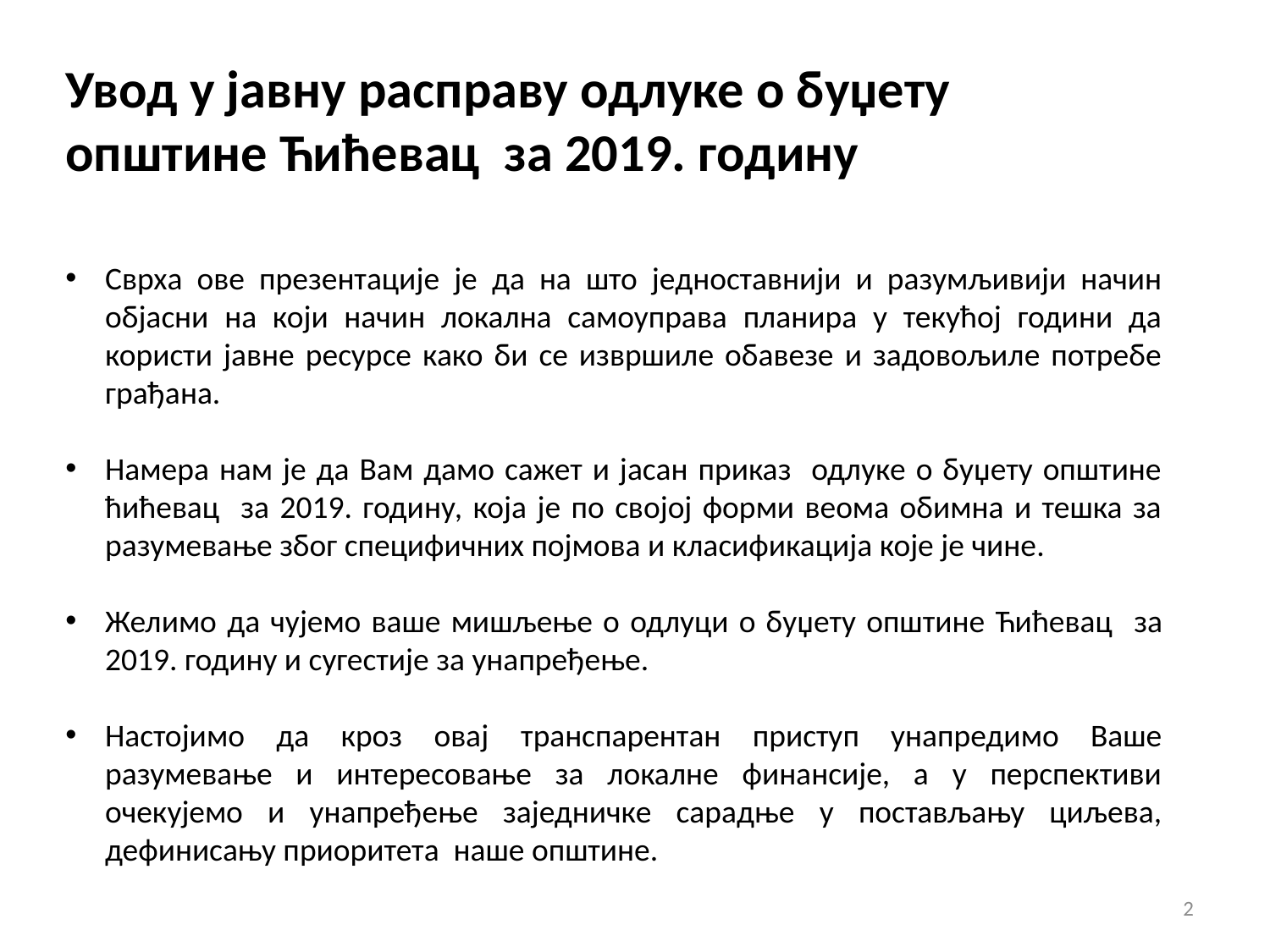

Увод у јавну расправу одлуке о буџету општине Ћићевац  за 2019. годину

Сврха ове презентације је да на што једноставнији и разумљивији начин објасни на који начин локална самоуправа планира у текућој години да користи јавне ресурсе како би се извршиле обавезе и задовољиле потребе грађана.

Намера нам је да Вам дамо сажет и јасан приказ  одлуке о буџету општине ћићевац  за 2019. годину, која је по својој форми веома обимна и тешка за разумевање због специфичних појмова и класификација које је чине.

Желимо да чујемо ваше мишљење о одлуци о буџету општине Ћићевац  за 2019. годину и сугестије за унапређење.

Настојимо да кроз овај транспарентан приступ унапредимо Ваше разумевање и интересовање за локалне финансије, а у перспективи очекујемо и унапређење заједничке сарадње у постављању циљева, дефинисању приоритета  наше општине.
2